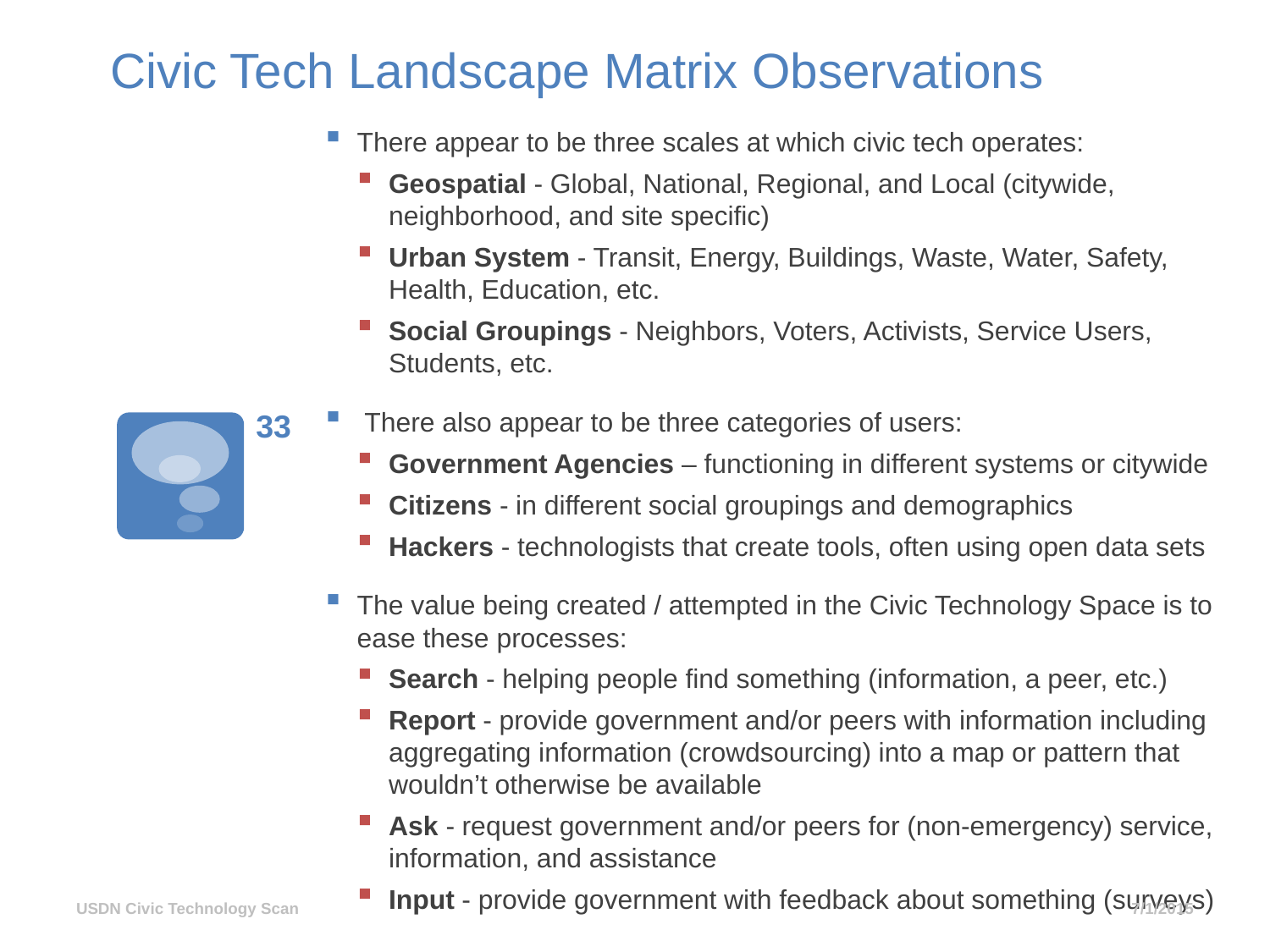

# Civic Tech Landscape Matrix Observations
There appear to be three scales at which civic tech operates:
Geospatial - Global, National, Regional, and Local (citywide, neighborhood, and site specific)
Urban System - Transit, Energy, Buildings, Waste, Water, Safety, Health, Education, etc.
Social Groupings - Neighbors, Voters, Activists, Service Users, Students, etc.
 There also appear to be three categories of users:
Government Agencies – functioning in different systems or citywide
Citizens - in different social groupings and demographics
Hackers - technologists that create tools, often using open data sets
The value being created / attempted in the Civic Technology Space is to ease these processes:
Search - helping people find something (information, a peer, etc.)
Report - provide government and/or peers with information including aggregating information (crowdsourcing) into a map or pattern that wouldn’t otherwise be available
Ask - request government and/or peers for (non-emergency) service, information, and assistance
Input - provide government with feedback about something (surveys)

33
USDN Civic Technology Scan
7/1/2015